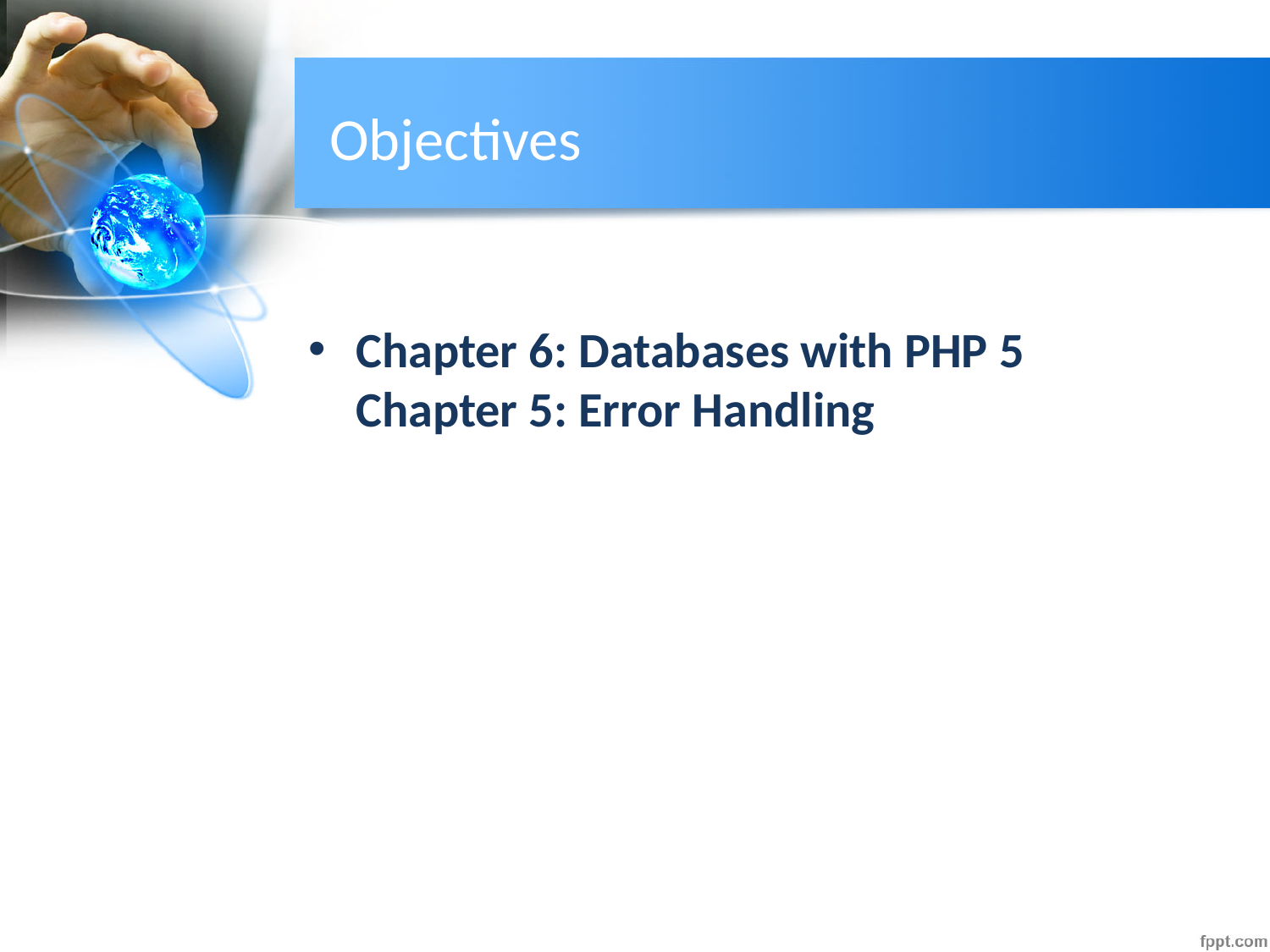

# Objectives

Chapter 6: Databases with PHP 5
Chapter 5: Error Handling